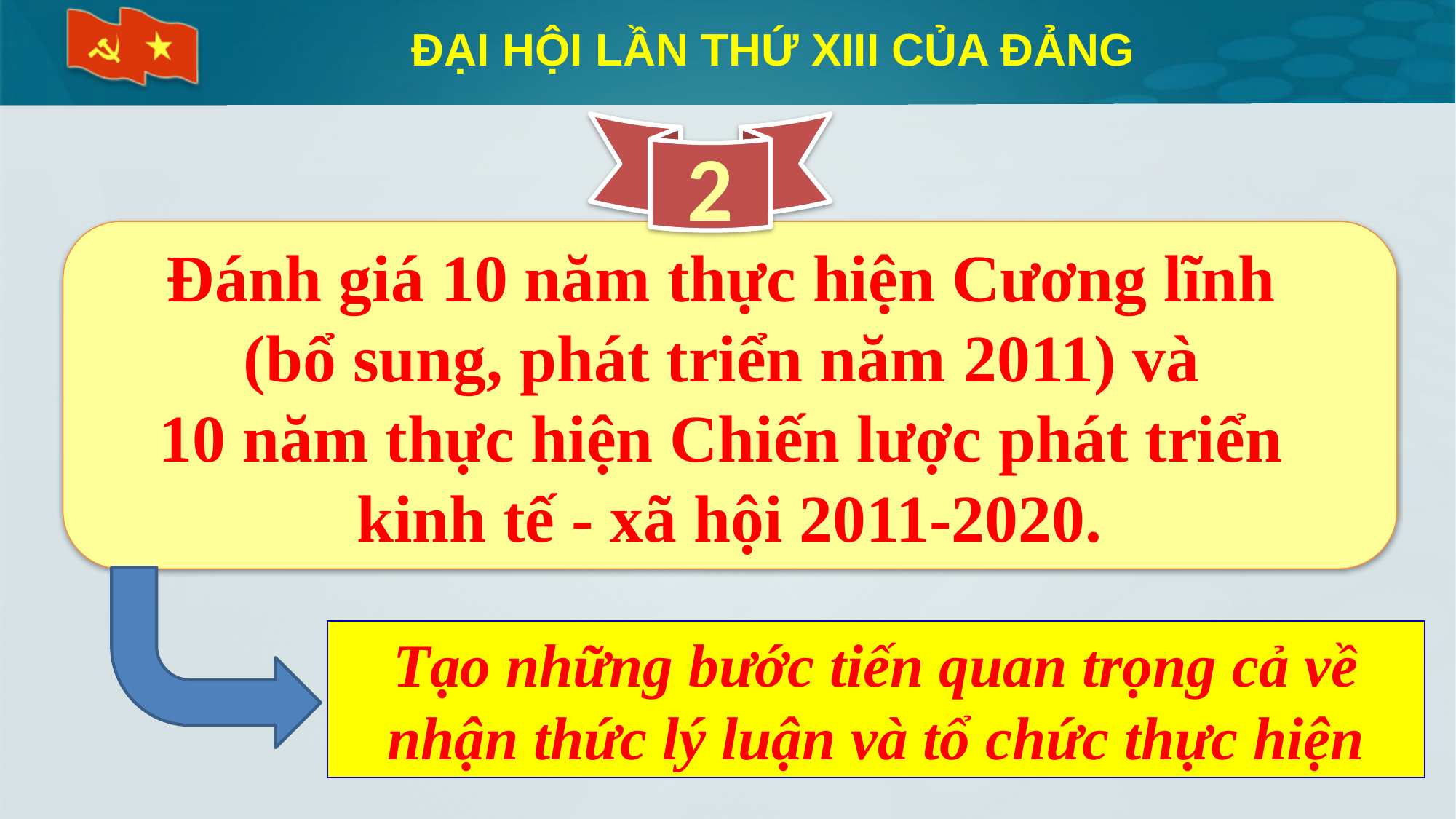

# ĐẠI HỘI LẦN THỨ XIII CỦA ĐẢNG
2
Đánh giá 10 năm thực hiện Cương lĩnh
(bổ sung, phát triển năm 2011) và
10 năm thực hiện Chiến lược phát triển
kinh tế - xã hội 2011-2020.

Tạo những bước tiến quan trọng cả về nhận thức lý luận và tổ chức thực hiện